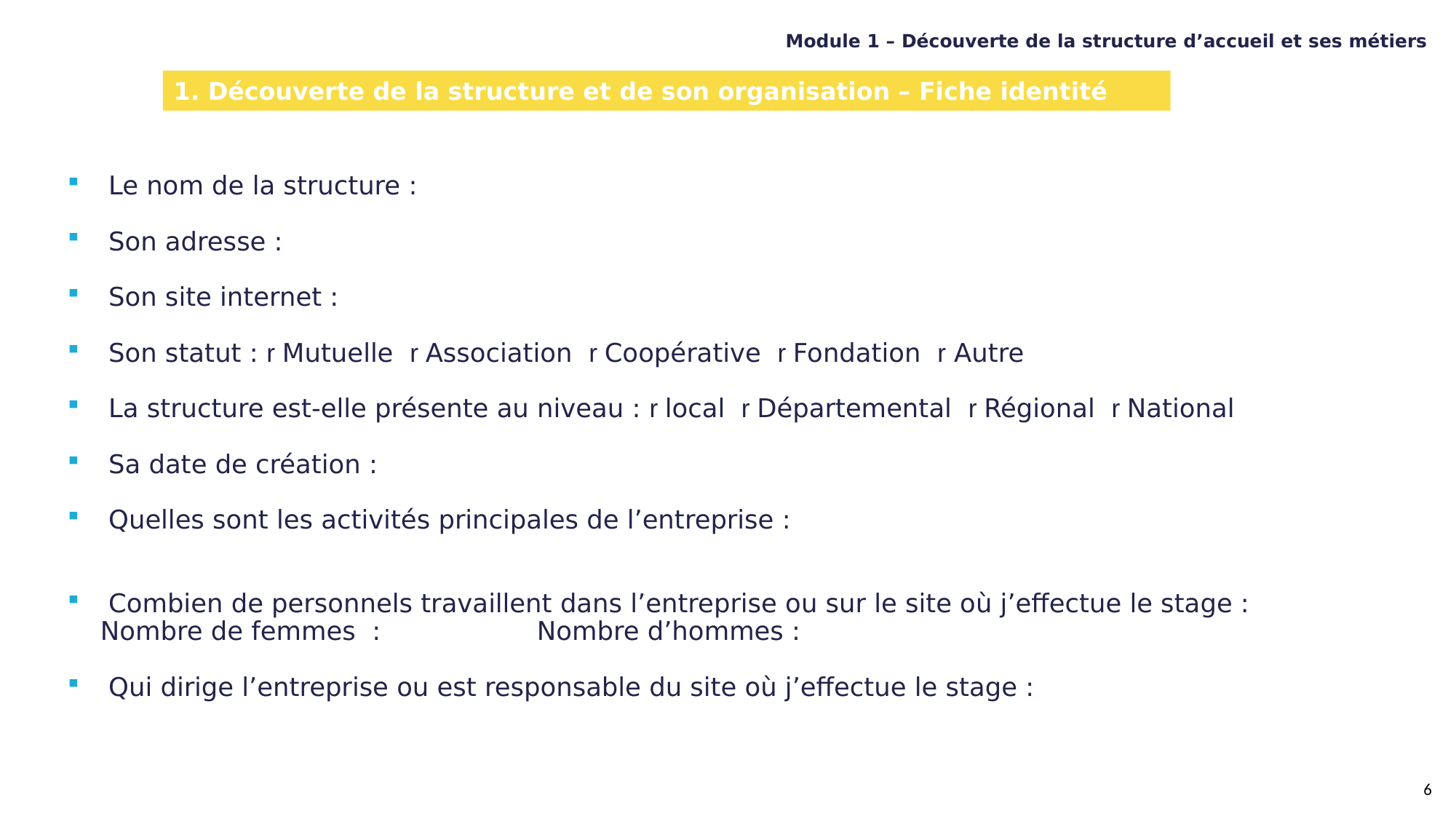

Module 1 – Découverte de la structure d’accueil et ses métiers
1. Découverte de la structure et de son organisation – Fiche identité
Le nom de la structure :

Son adresse :

Son site internet :

Son statut : r Mutuelle  r Association  r Coopérative  r Fondation  r Autre

La structure est-elle présente au niveau : r local  r Départemental  r Régional  r National

Sa date de création :

Quelles sont les activités principales de l’entreprise :

Combien de personnels travaillent dans l’entreprise ou sur le site où j’effectue le stage :
    Nombre de femmes  : 		    Nombre d’hommes :

Qui dirige l’entreprise ou est responsable du site où j’effectue le stage :

6